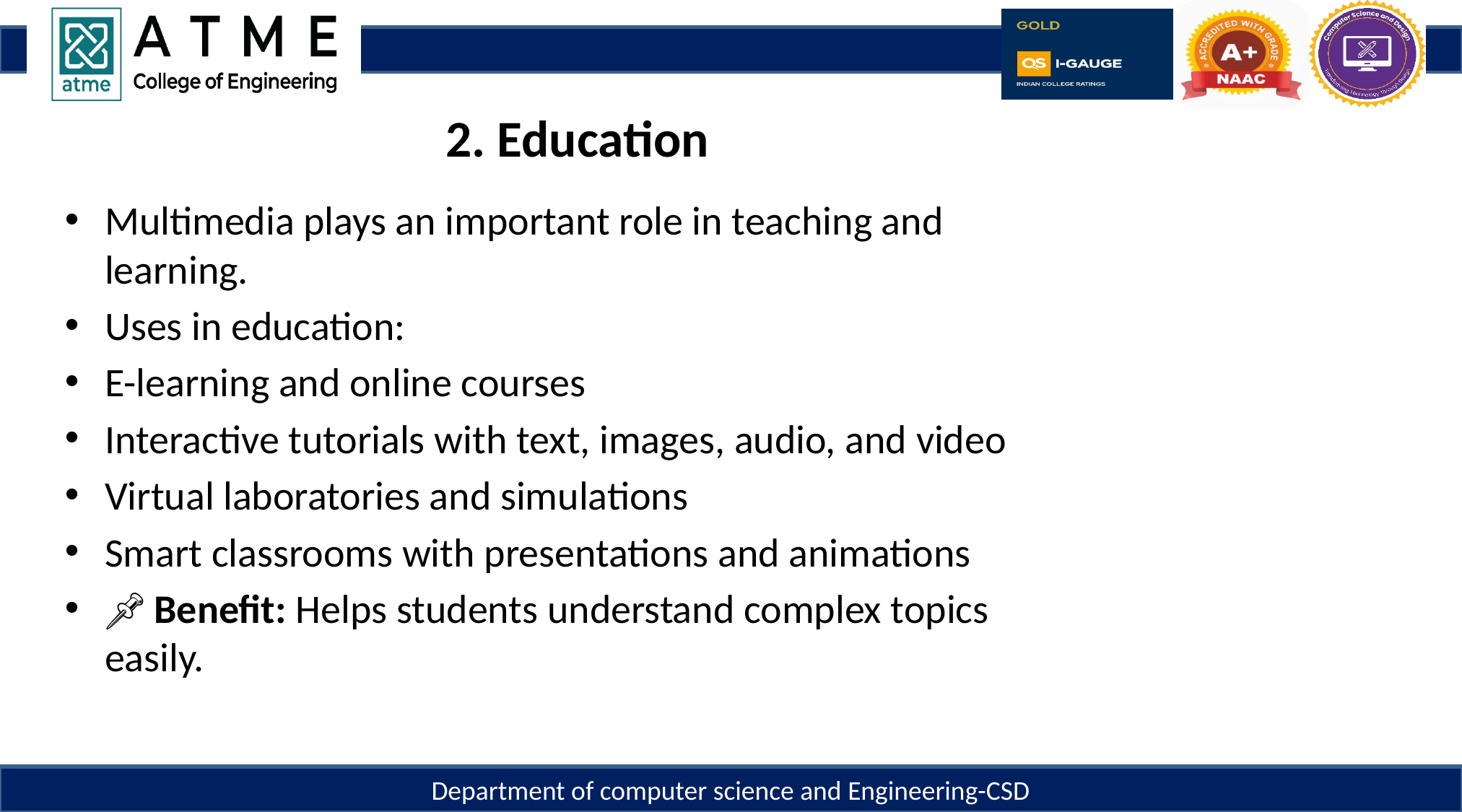

2. Education
Multimedia plays an important role in teaching and learning.
Uses in education:
E-learning and online courses
Interactive tutorials with text, images, audio, and video
Virtual laboratories and simulations
Smart classrooms with presentations and animations
📌 Benefit: Helps students understand complex topics easily.

Department of computer science and Engineering-CSD